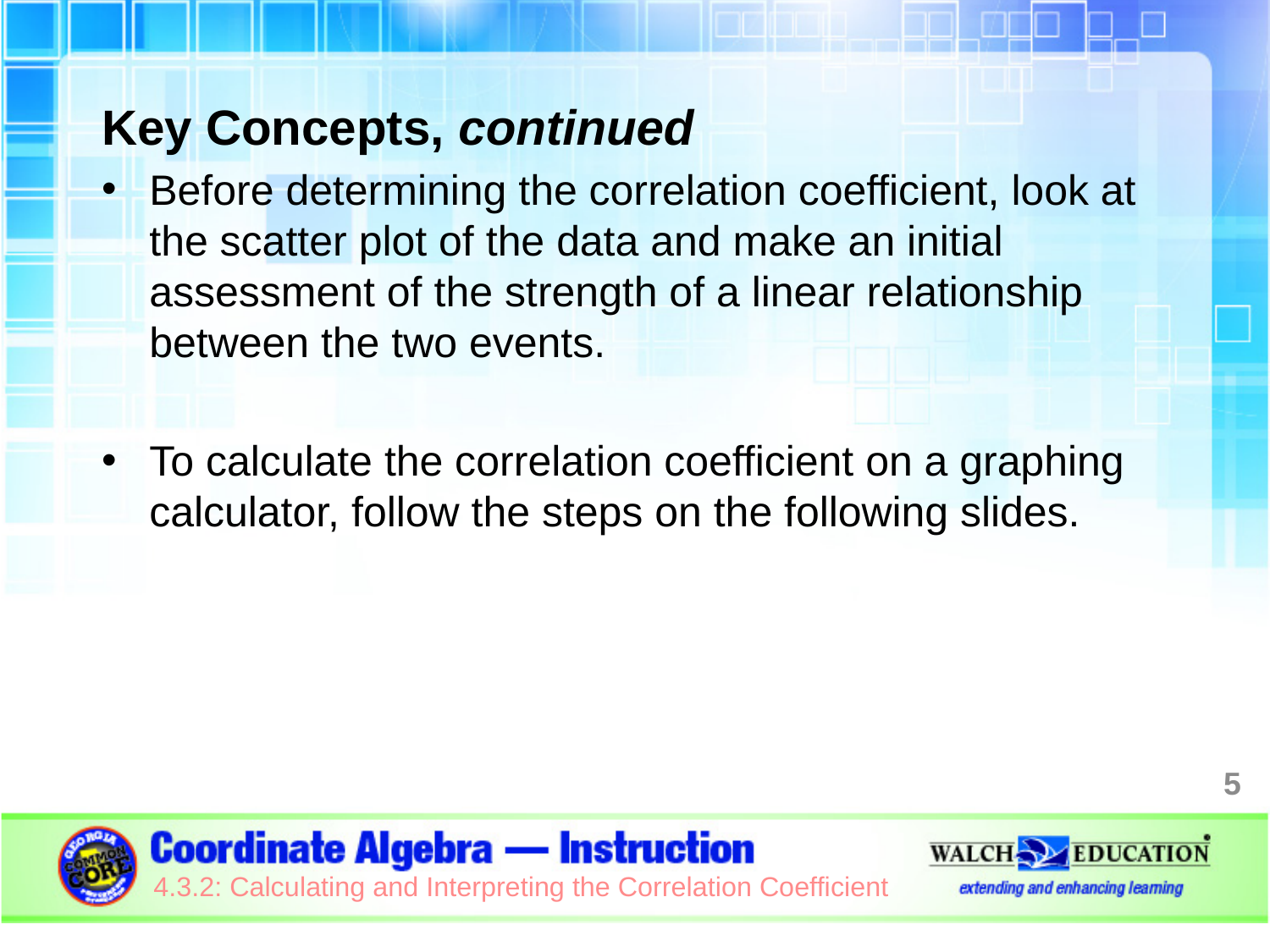

Key Concepts, continued
Before determining the correlation coefficient, look at the scatter plot of the data and make an initial assessment of the strength of a linear relationship between the two events.

To calculate the correlation coefficient on a graphing calculator, follow the steps on the following slides.
5
4.3.2: Calculating and Interpreting the Correlation Coefficient